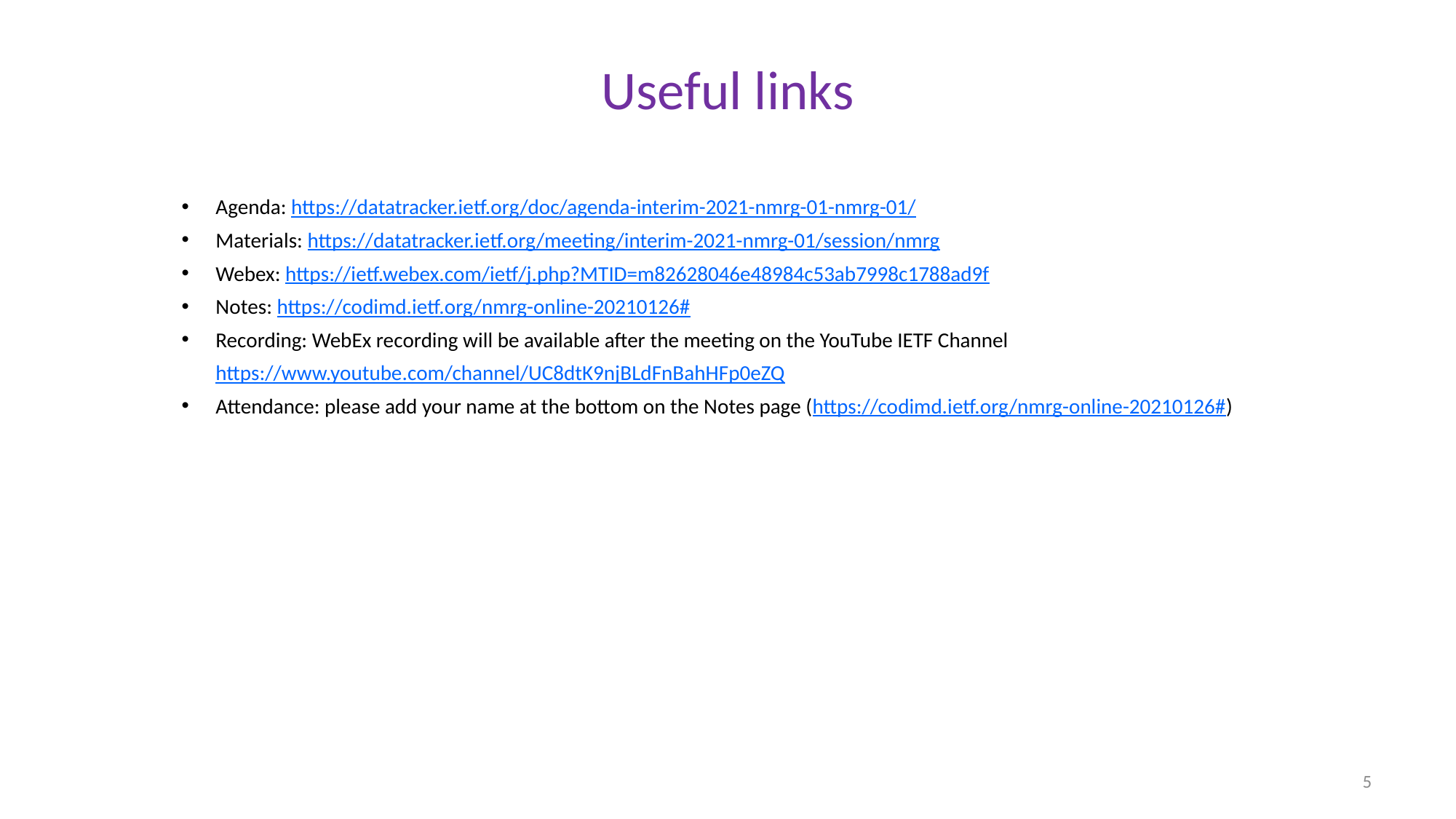

Useful links
Agenda: https://datatracker.ietf.org/doc/agenda-interim-2021-nmrg-01-nmrg-01/
Materials: https://datatracker.ietf.org/meeting/interim-2021-nmrg-01/session/nmrg
Webex: https://ietf.webex.com/ietf/j.php?MTID=m82628046e48984c53ab7998c1788ad9f
Notes: https://codimd.ietf.org/nmrg-online-20210126#
Recording: WebEx recording will be available after the meeting on the YouTube IETF Channel https://www.youtube.com/channel/UC8dtK9njBLdFnBahHFp0eZQ
Attendance: please add your name at the bottom on the Notes page (https://codimd.ietf.org/nmrg-online-20210126#)

5